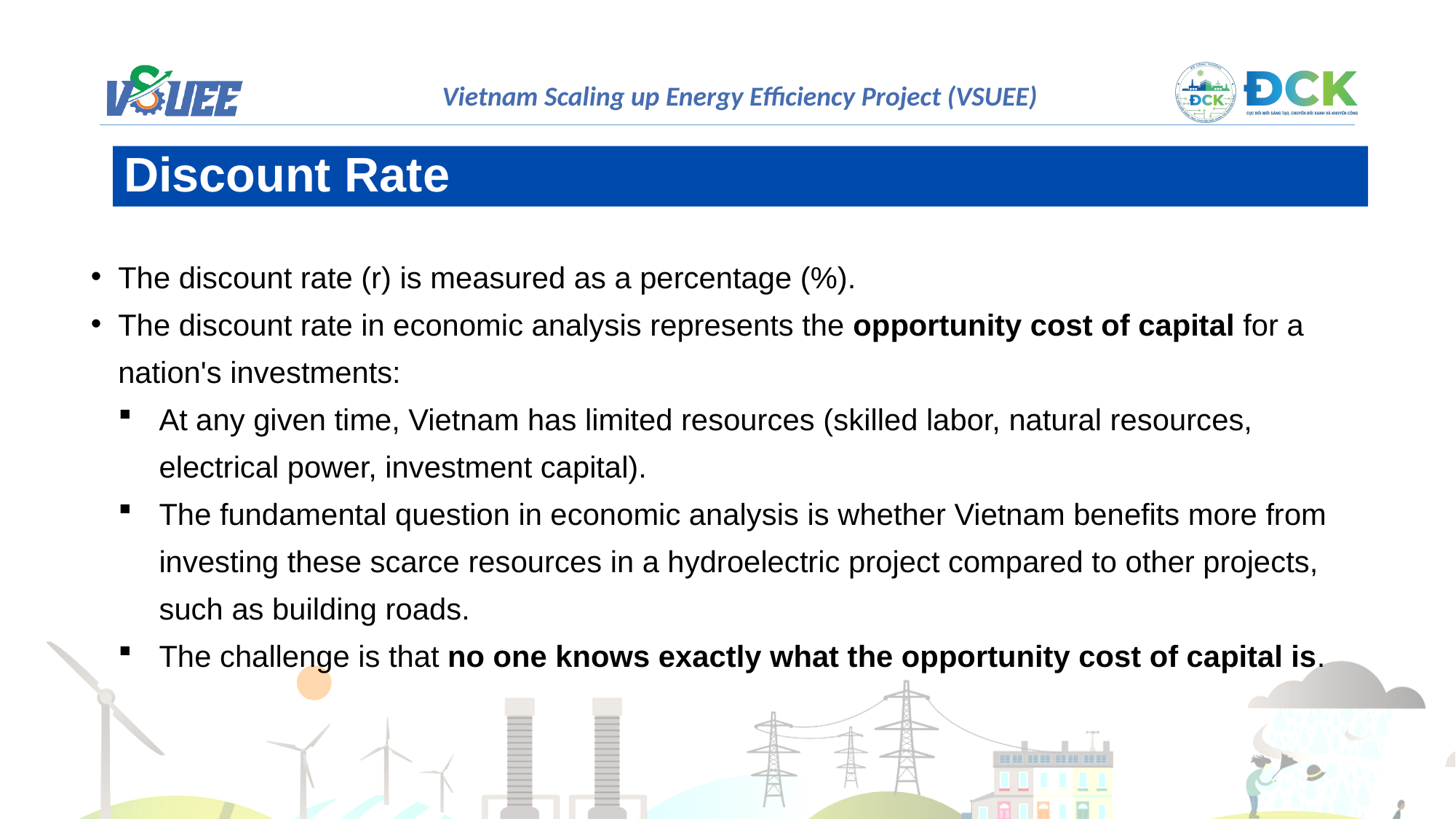

Discount Rate
The discount rate (r) is measured as a percentage (%).
The discount rate in economic analysis represents the opportunity cost of capital for a nation's investments:
At any given time, Vietnam has limited resources (skilled labor, natural resources, electrical power, investment capital).
The fundamental question in economic analysis is whether Vietnam benefits more from investing these scarce resources in a hydroelectric project compared to other projects, such as building roads.
The challenge is that no one knows exactly what the opportunity cost of capital is.